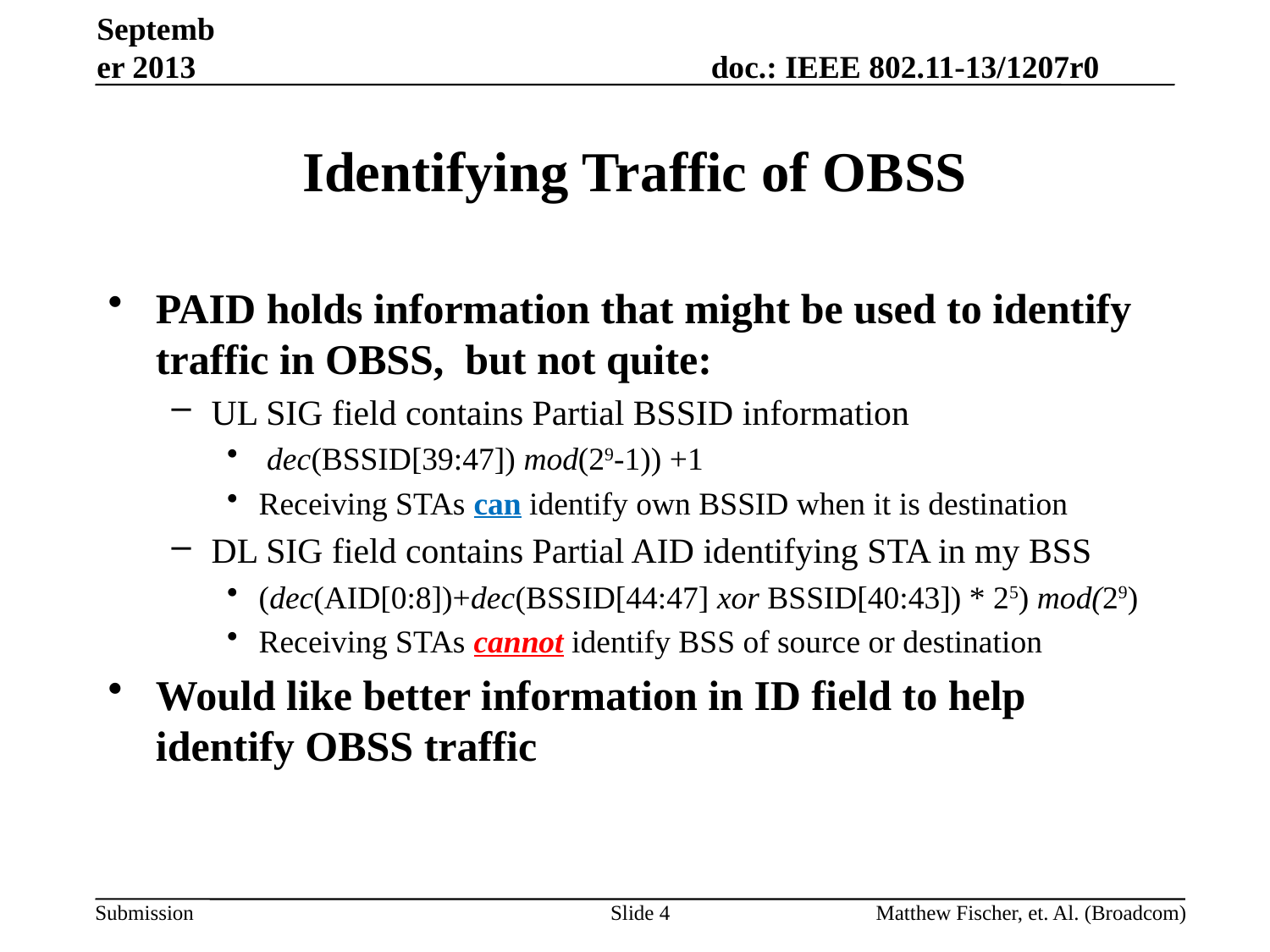

September 2013
# Identifying Traffic of OBSS
PAID holds information that might be used to identify traffic in OBSS,  but not quite:
UL SIG field contains Partial BSSID information
 dec(BSSID[39:47]) mod(29-1)) +1
Receiving STAs can identify own BSSID when it is destination
DL SIG field contains Partial AID identifying STA in my BSS
(dec(AID[0:8])+dec(BSSID[44:47] xor BSSID[40:43]) * 25) mod(29)
Receiving STAs cannot identify BSS of source or destination
Would like better information in ID field to help identify OBSS traffic
Slide 4
Matthew Fischer, et. Al. (Broadcom)